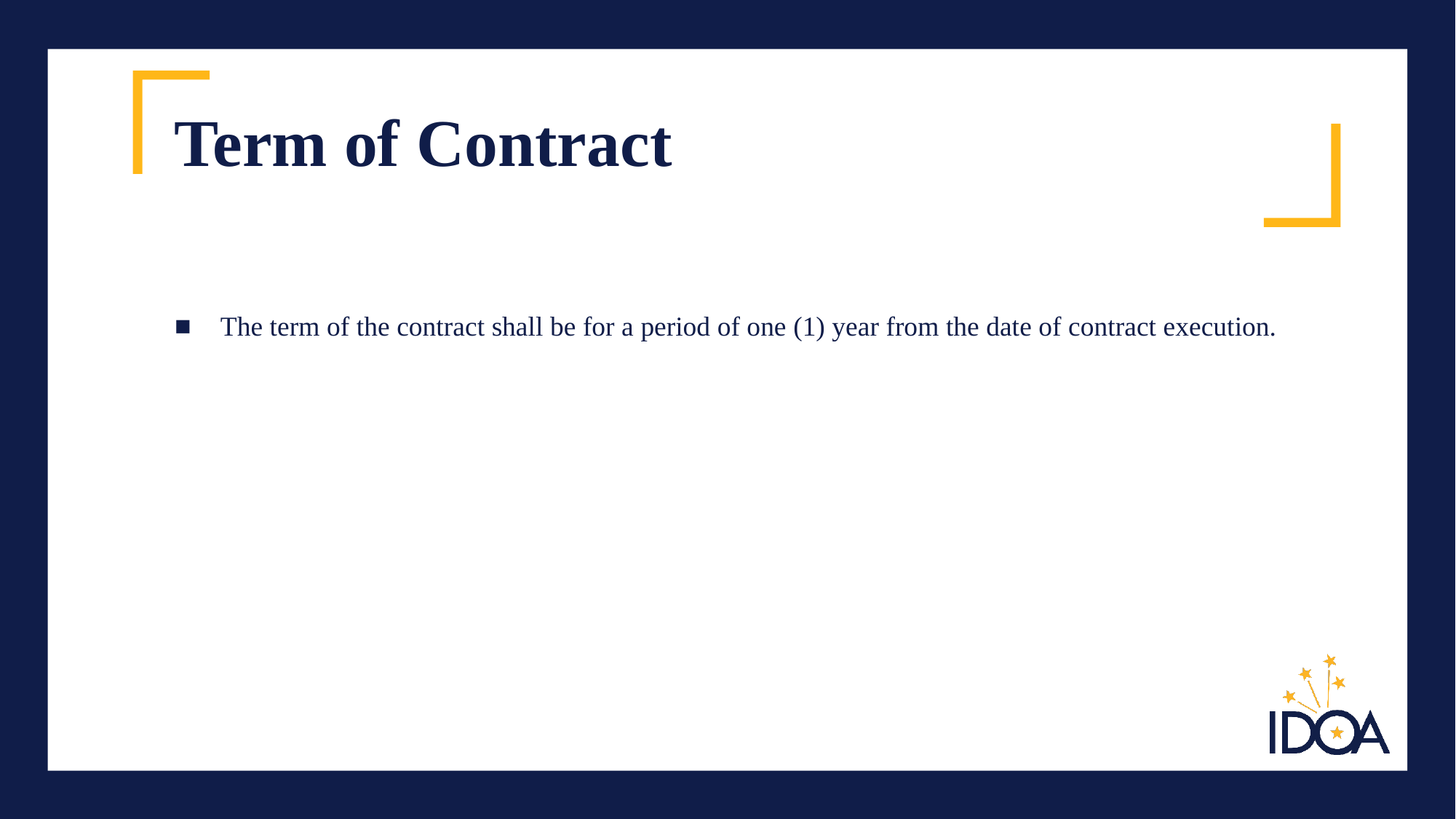

# Term of Contract

The term of the contract shall be for a period of one (1) year from the date of contract execution.